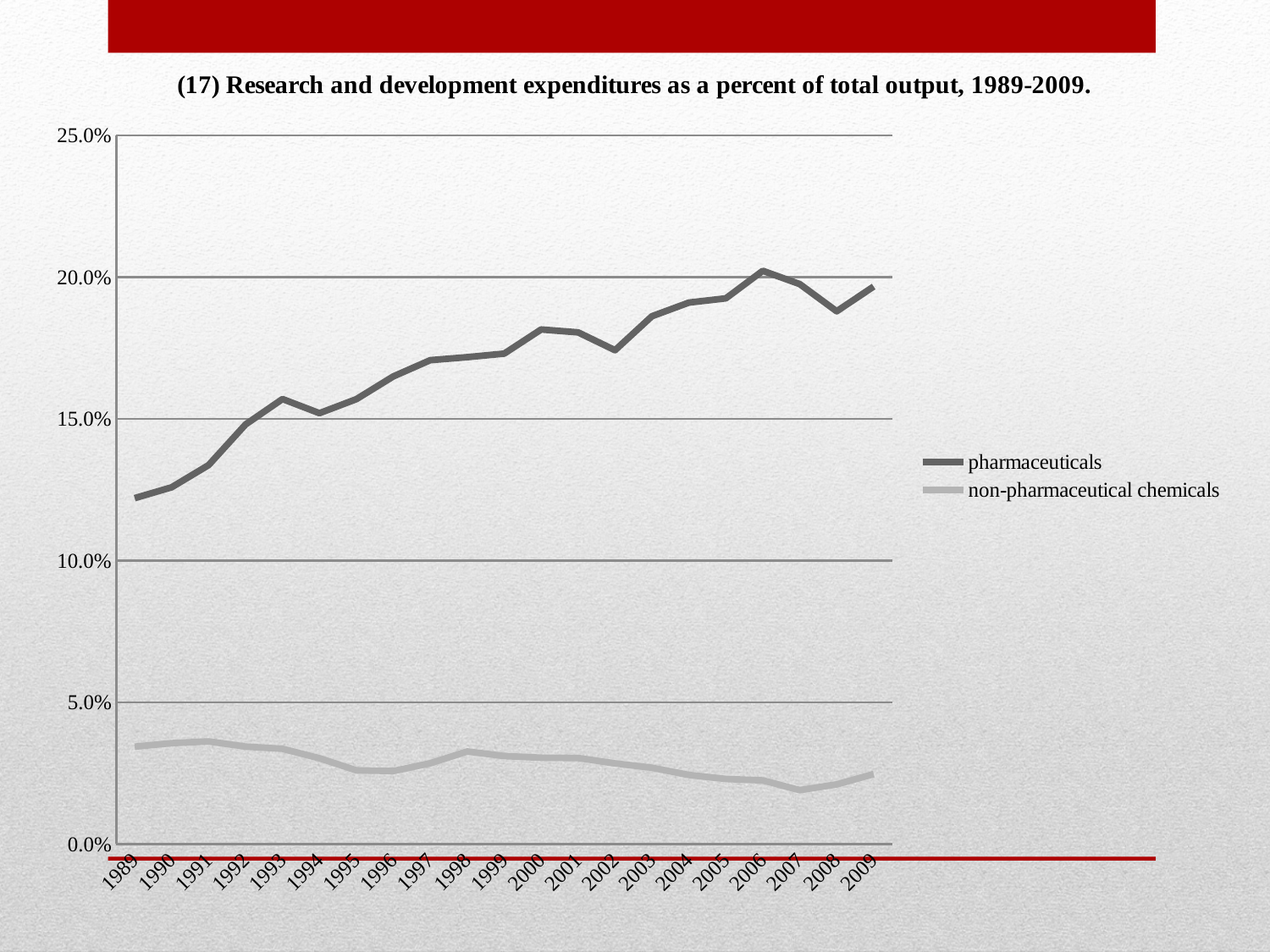

### Chart: (17) Research and development expenditures as a percent of total output, 1989-2009.

| Category |  |  |
|---|---|---|
| 1989.0 | 0.122011422805974 | 0.0343514640853959 |
| 1990.0 | 0.125831770738264 | 0.0355865924070495 |
| 1991.0 | 0.133677269674583 | 0.0362077257277003 |
| 1992.0 | 0.148012141852373 | 0.0343578101807387 |
| 1993.0 | 0.156991375653895 | 0.0335961235242087 |
| 1994.0 | 0.152 | 0.03026572652312 |
| 1995.0 | 0.156948113968171 | 0.0259940076119524 |
| 1996.0 | 0.164969851576994 | 0.025740876070729 |
| 1997.0 | 0.170692864752026 | 0.0284953700834253 |
| 1998.0 | 0.171765206212969 | 0.0326607741931365 |
| 1999.0 | 0.173011572165182 | 0.0310288092396038 |
| 2000.0 | 0.181516250381265 | 0.0304471644152918 |
| 2001.0 | 0.180509302343468 | 0.0303383064895311 |
| 2002.0 | 0.174201625424891 | 0.0284457046641692 |
| 2003.0 | 0.186188103497074 | 0.0269076723791373 |
| 2004.0 | 0.191003108939788 | 0.0243742074860283 |
| 2005.0 | 0.192499970453713 | 0.02295951291416 |
| 2006.0 | 0.20221408609372 | 0.0224408225553834 |
| 2007.0 | 0.197524054016782 | 0.0190200610806081 |
| 2008.0 | 0.187942934139744 | 0.0210396084115276 |
| 2009.0 | 0.196664970118006 | 0.0246668996594032 |